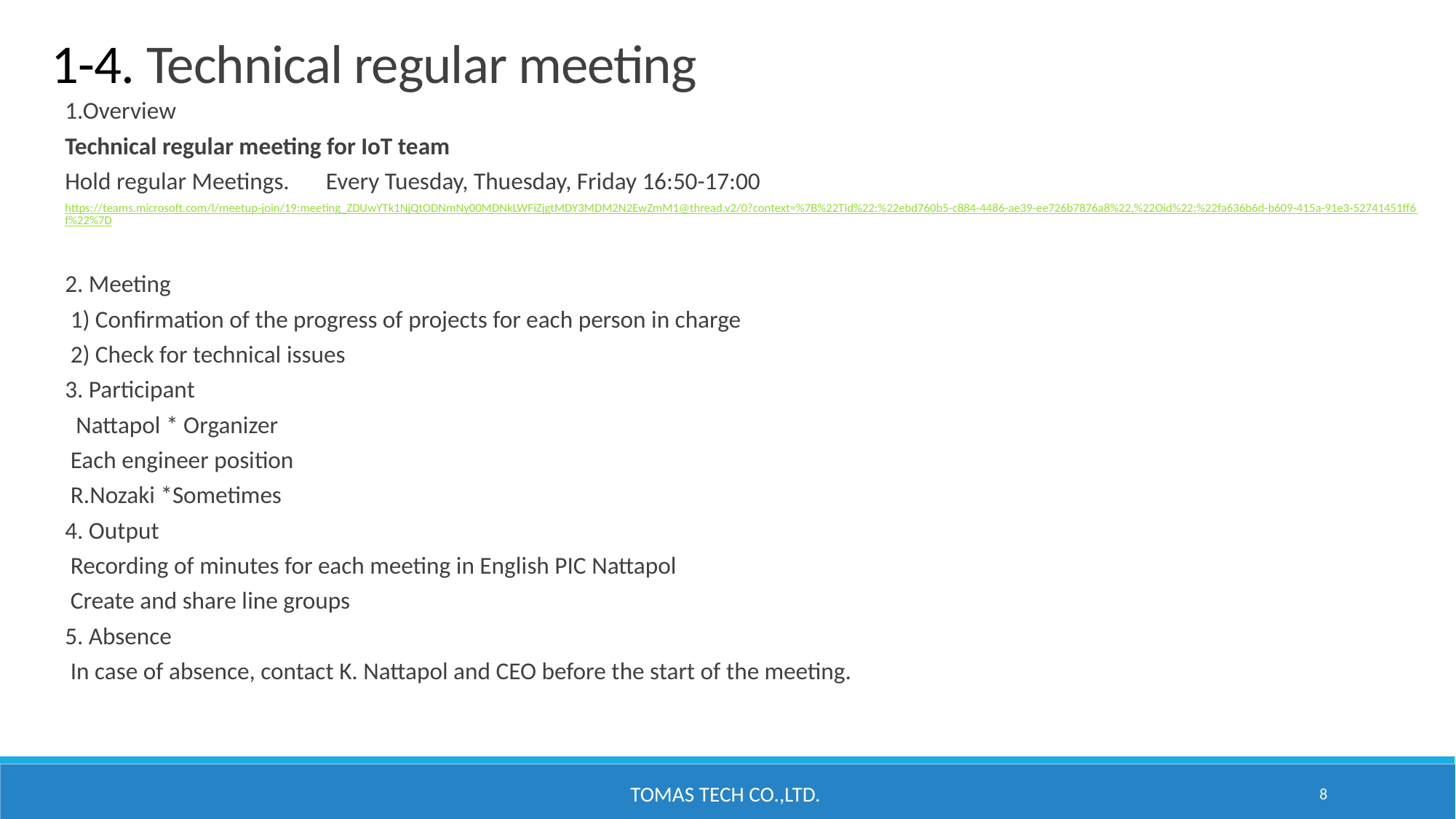

1-4. Technical regular meeting
1.Overview
Technical regular meeting for IoT team
Hold regular Meetings.　Every Tuesday, Thuesday, Friday 16:50-17:00
https://teams.microsoft.com/l/meetup-join/19:meeting_ZDUwYTk1NjQtODNmNy00MDNkLWFiZjgtMDY3MDM2N2EwZmM1@thread.v2/0?context=%7B%22Tid%22:%22ebd760b5-c884-4486-ae39-ee726b7876a8%22,%22Oid%22:%22fa636b6d-b609-415a-91e3-52741451ff6f%22%7D

2. Meeting
 1) Confirmation of the progress of projects for each person in charge
 2) Check for technical issues
3. Participant
  Nattapol​ * Organizer
 Each engineer position
 R.Nozaki *Sometimes
4. Output
 Recording of minutes for each meeting in English PIC Nattapol
 Create and share line groups
5. Absence
 In case of absence, contact K. Nattapol and CEO before the start of the meeting.
TOMAS TECH CO.,LTD.
8